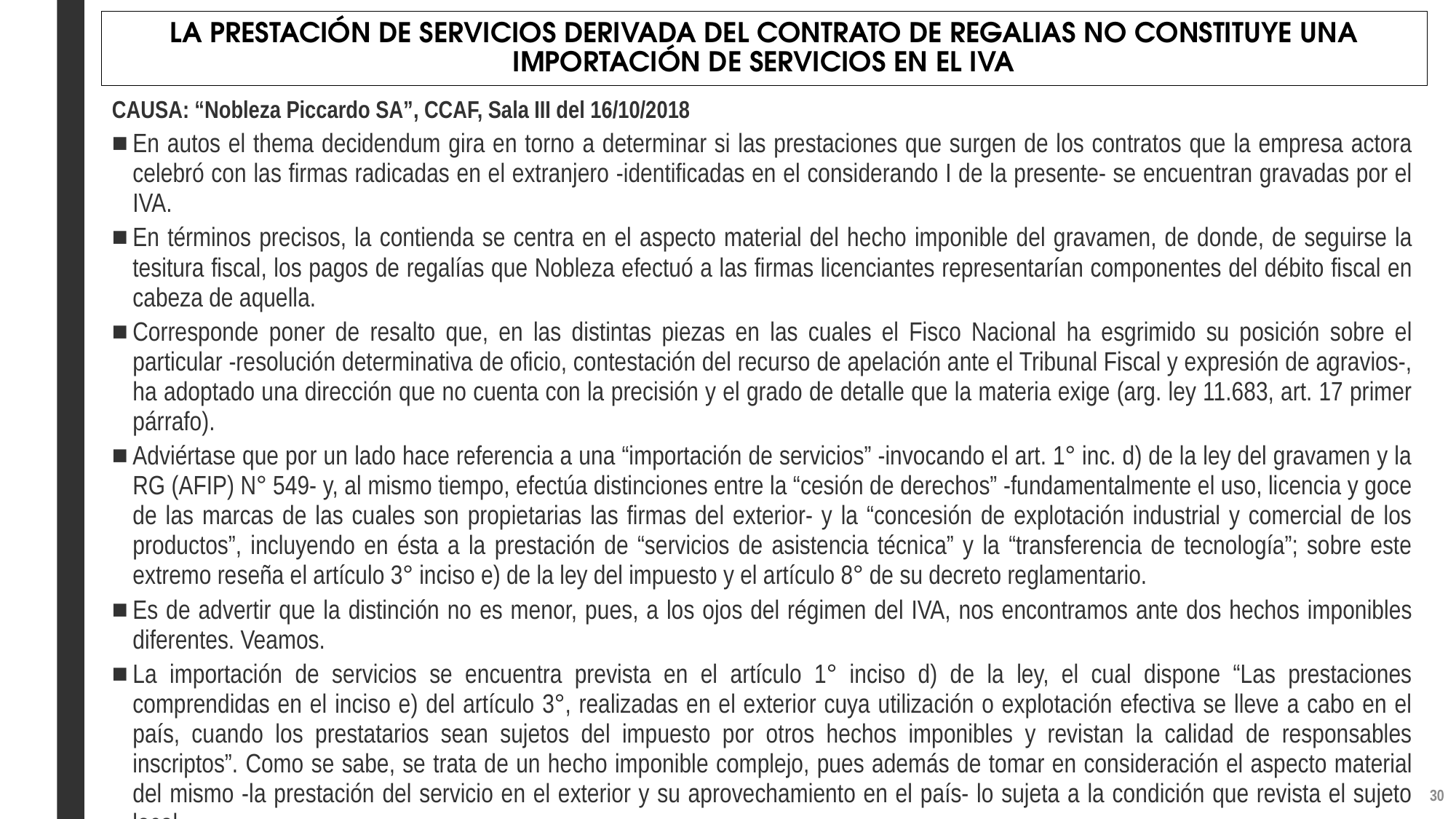

# LA PRESTACIÓN DE SERVICIOS DERIVADA DEL CONTRATO DE REGALIAS NO CONSTITUYE UNA IMPORTACIÓN DE SERVICIOS EN EL IVA
CAUSA: “Nobleza Piccardo SA”, CCAF, Sala III del 16/10/2018
En autos el thema decidendum gira en torno a determinar si las prestaciones que surgen de los contratos que la empresa actora celebró con las firmas radicadas en el extranjero -identificadas en el considerando I de la presente- se encuentran gravadas por el IVA.
En términos precisos, la contienda se centra en el aspecto material del hecho imponible del gravamen, de donde, de seguirse la tesitura fiscal, los pagos de regalías que Nobleza efectuó a las firmas licenciantes representarían componentes del débito fiscal en cabeza de aquella.
Corresponde poner de resalto que, en las distintas piezas en las cuales el Fisco Nacional ha esgrimido su posición sobre el particular -resolución determinativa de oficio, contestación del recurso de apelación ante el Tribunal Fiscal y expresión de agravios-, ha adoptado una dirección que no cuenta con la precisión y el grado de detalle que la materia exige (arg. ley 11.683, art. 17 primer párrafo).
Adviértase que por un lado hace referencia a una “importación de servicios” -invocando el art. 1° inc. d) de la ley del gravamen y la RG (AFIP) N° 549- y, al mismo tiempo, efectúa distinciones entre la “cesión de derechos” -fundamentalmente el uso, licencia y goce de las marcas de las cuales son propietarias las firmas del exterior- y la “concesión de explotación industrial y comercial de los productos”, incluyendo en ésta a la prestación de “servicios de asistencia técnica” y la “transferencia de tecnología”; sobre este extremo reseña el artículo 3° inciso e) de la ley del impuesto y el artículo 8° de su decreto reglamentario.
Es de advertir que la distinción no es menor, pues, a los ojos del régimen del IVA, nos encontramos ante dos hechos imponibles diferentes. Veamos.
La importación de servicios se encuentra prevista en el artículo 1° inciso d) de la ley, el cual dispone “Las prestaciones comprendidas en el inciso e) del artículo 3°, realizadas en el exterior cuya utilización o explotación efectiva se lleve a cabo en el país, cuando los prestatarios sean sujetos del impuesto por otros hechos imponibles y revistan la calidad de responsables inscriptos”. Como se sabe, se trata de un hecho imponible complejo, pues además de tomar en consideración el aspecto material del mismo -la prestación del servicio en el exterior y su aprovechamiento en el país- lo sujeta a la condición que revista el sujeto local.
30